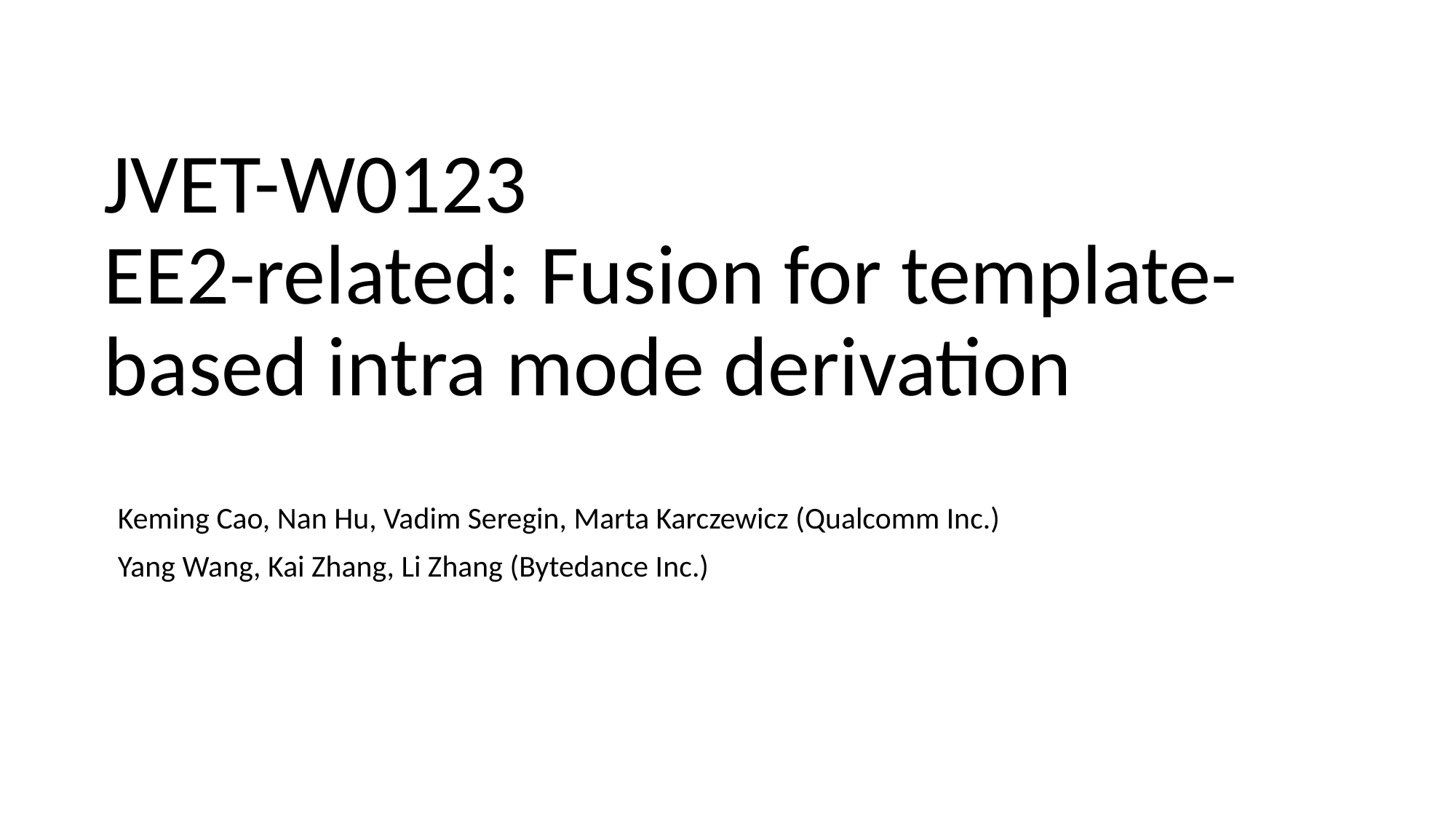

# JVET-W0123 EE2-related: Fusion for template-based intra mode derivation
Keming Cao, Nan Hu, Vadim Seregin, Marta Karczewicz (Qualcomm Inc.)
Yang Wang, Kai Zhang, Li Zhang (Bytedance Inc.)